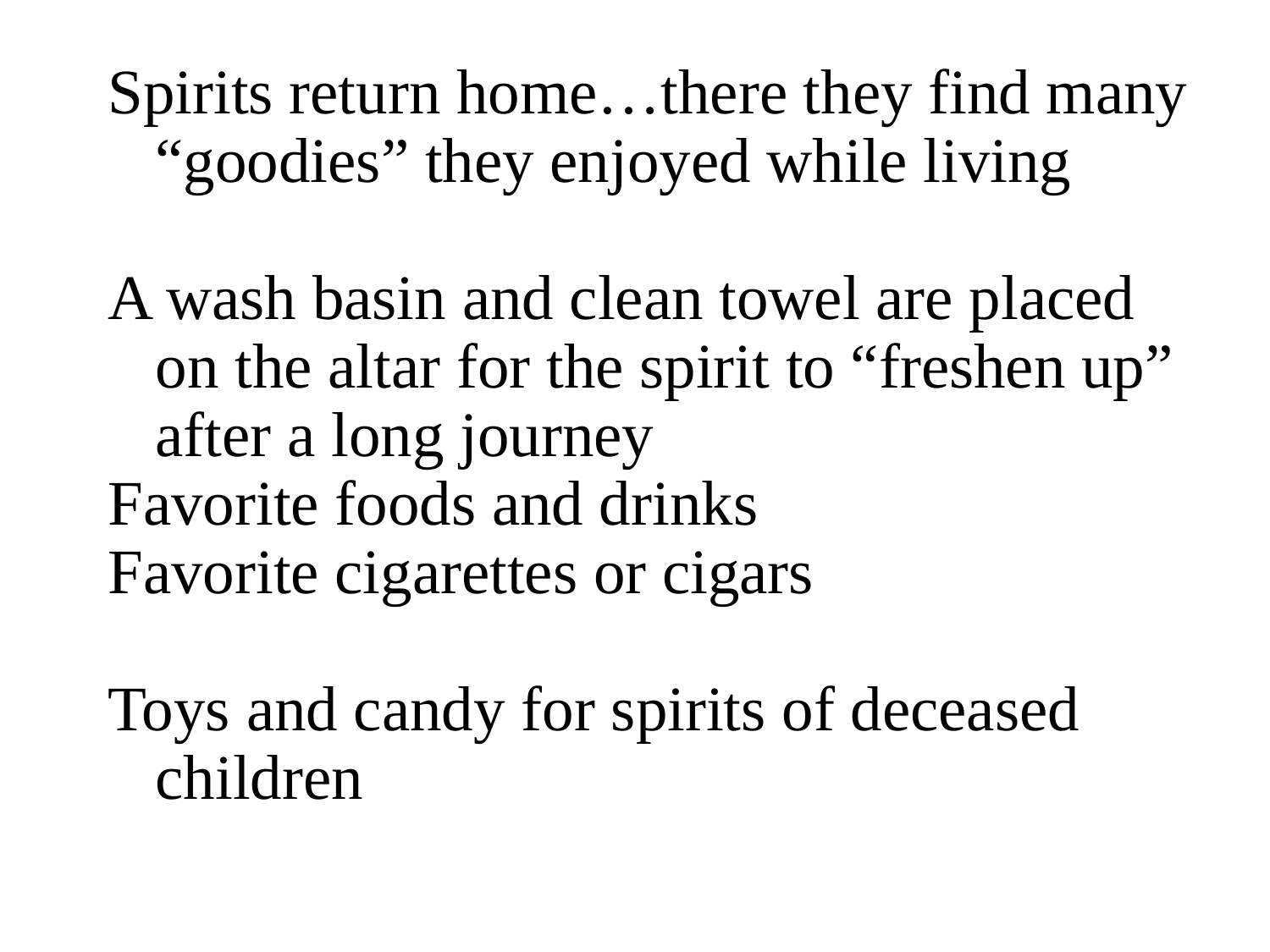

Spirits return home…there they find many “goodies” they enjoyed while living

A wash basin and clean towel are placed on the altar for the spirit to “freshen up” after a long journey
Favorite foods and drinks
Favorite cigarettes or cigars

Toys and candy for spirits of deceased children